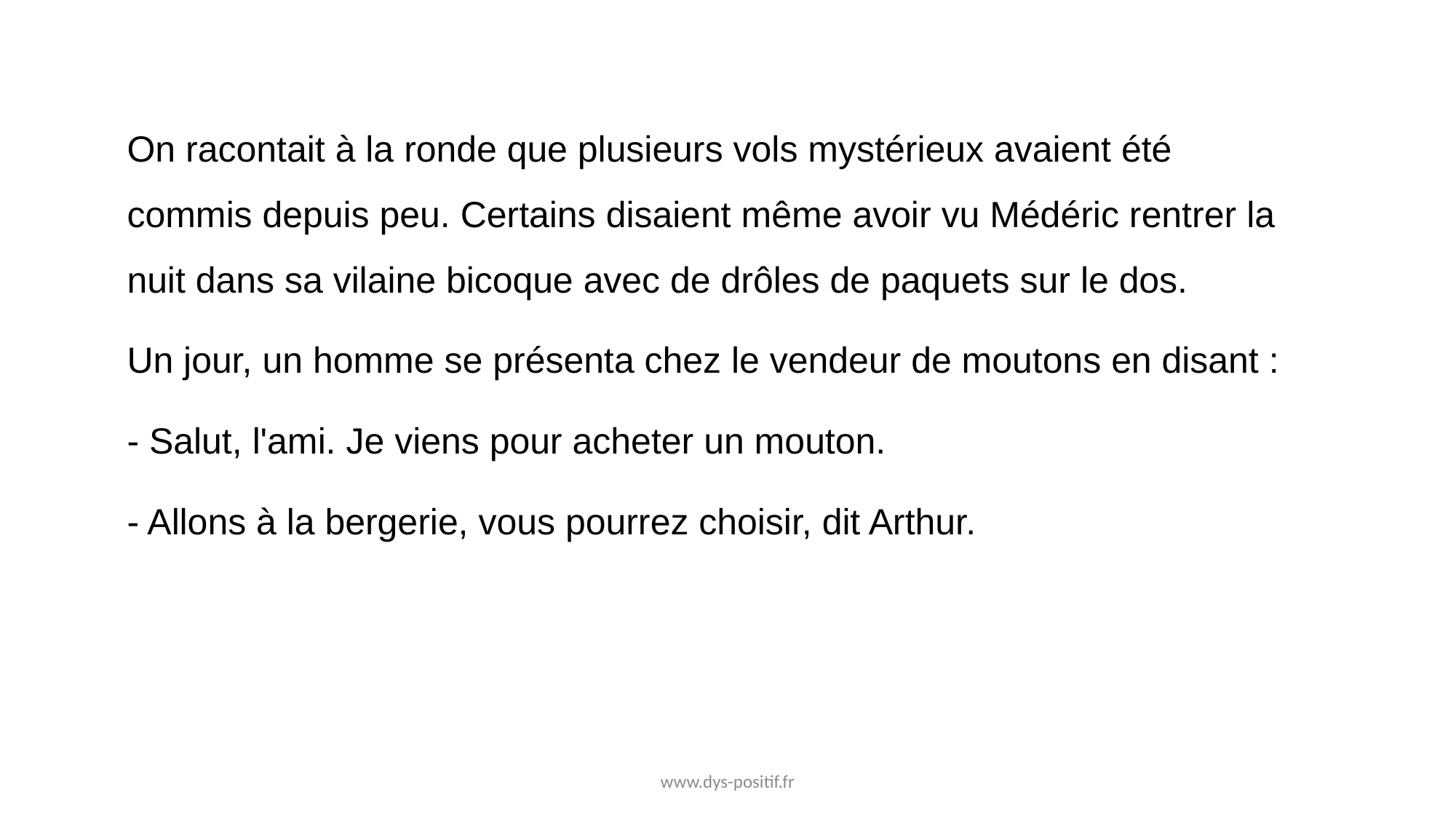

On racontait à la ronde que plusieurs vols mystérieux avaient été commis depuis peu. Certains disaient même avoir vu Médéric rentrer la nuit dans sa vilaine bicoque avec de drôles de paquets sur le dos.
Un jour, un homme se présenta chez le vendeur de moutons en disant :
- Salut, l'ami. Je viens pour acheter un mouton.
- Allons à la bergerie, vous pourrez choisir, dit Arthur.

www.dys-positif.fr